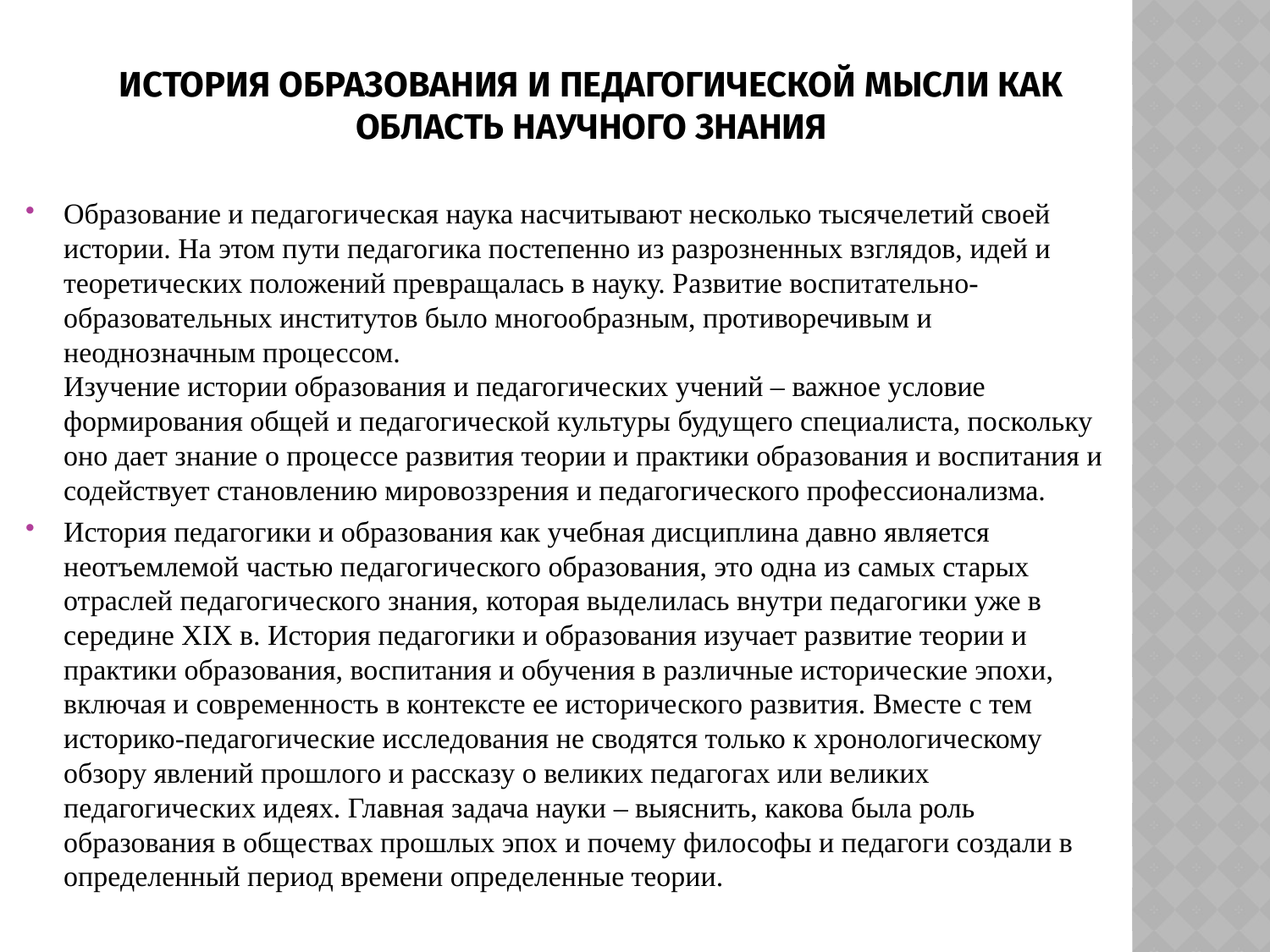

# История образования и педагогической мысли как область научного знания
Образование и педагогическая наука насчитывают несколько тысячелетий своей истории. На этом пути педагогика постепенно из разрозненных взглядов, идей и теоретических положений превращалась в науку. Развитие воспитательно-образовательных институтов было многообразным, противоречивым и неоднозначным процессом.
Изучение истории образования и педагогических учений – важное условие формирования общей и педагогической культуры будущего специалиста, поскольку оно дает знание о процессе развития теории и практики образования и воспитания и содействует становлению мировоззрения и педагогического профессионализма.
История педагогики и образования как учебная дисциплина давно является неотъемлемой частью педагогического образования, это одна из самых старых отраслей педагогического знания, которая выделилась внутри педагогики уже в середине XIX в. История педагогики и образования изучает развитие теории и практики образования, воспитания и обучения в различные исторические эпохи, включая и современность в контексте ее исторического развития. Вместе с тем историко-педагогические исследования не сводятся только к хронологическому обзору явлений прошлого и рассказу о великих педагогах или великих педагогических идеях. Главная задача науки – выяснить, какова была роль образования в обществах прошлых эпох и почему философы и педагоги создали в определенный период времени определенные теории.